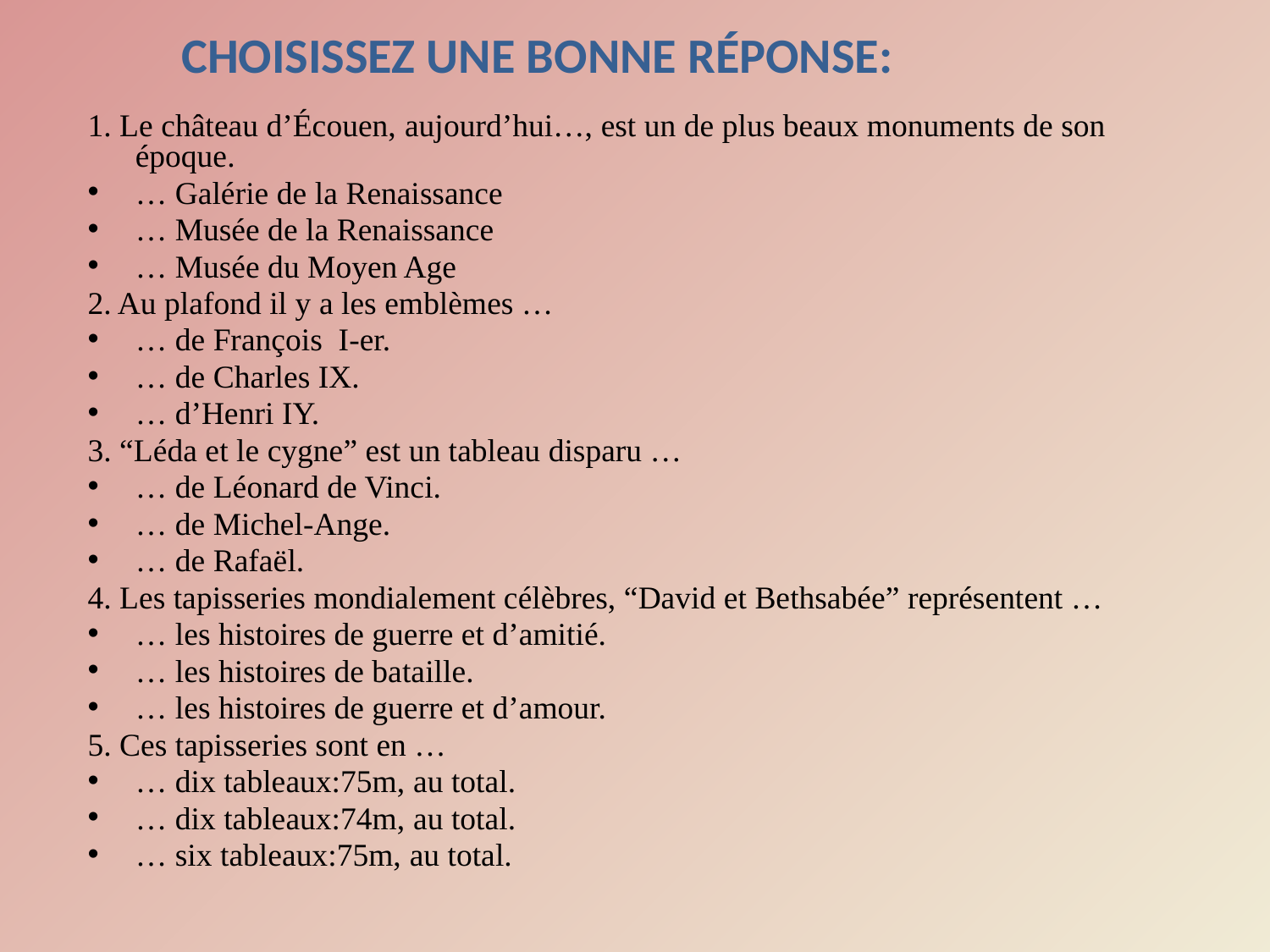

# Choisissez une bonne réponse:
1. Le château d’Écouen, aujourd’hui…, est un de plus beaux monuments de son époque.
… Galérie de la Renaissance
… Musée de la Renaissance
… Musée du Moyen Age
2. Au plafond il y a les emblèmes …
… de François  I-er.
… de Charles IX.
… d’Henri IY.
3. “Léda et le cygne” est un tableau disparu …
… de Léonard de Vinci.
… de Michel-Ange.
… de Rafaёl.
4. Les tapisseries mondialement célèbres, “David et Bethsabée” représentent …
… les histoires de guerre et d’amitié.
… les histoires de bataille.
… les histoires de guerre et d’amour.
5. Ces tapisseries sont en …
… dix tableaux:75m, au total.
… dix tableaux:74m, au total.
… six tableaux:75m, au total.